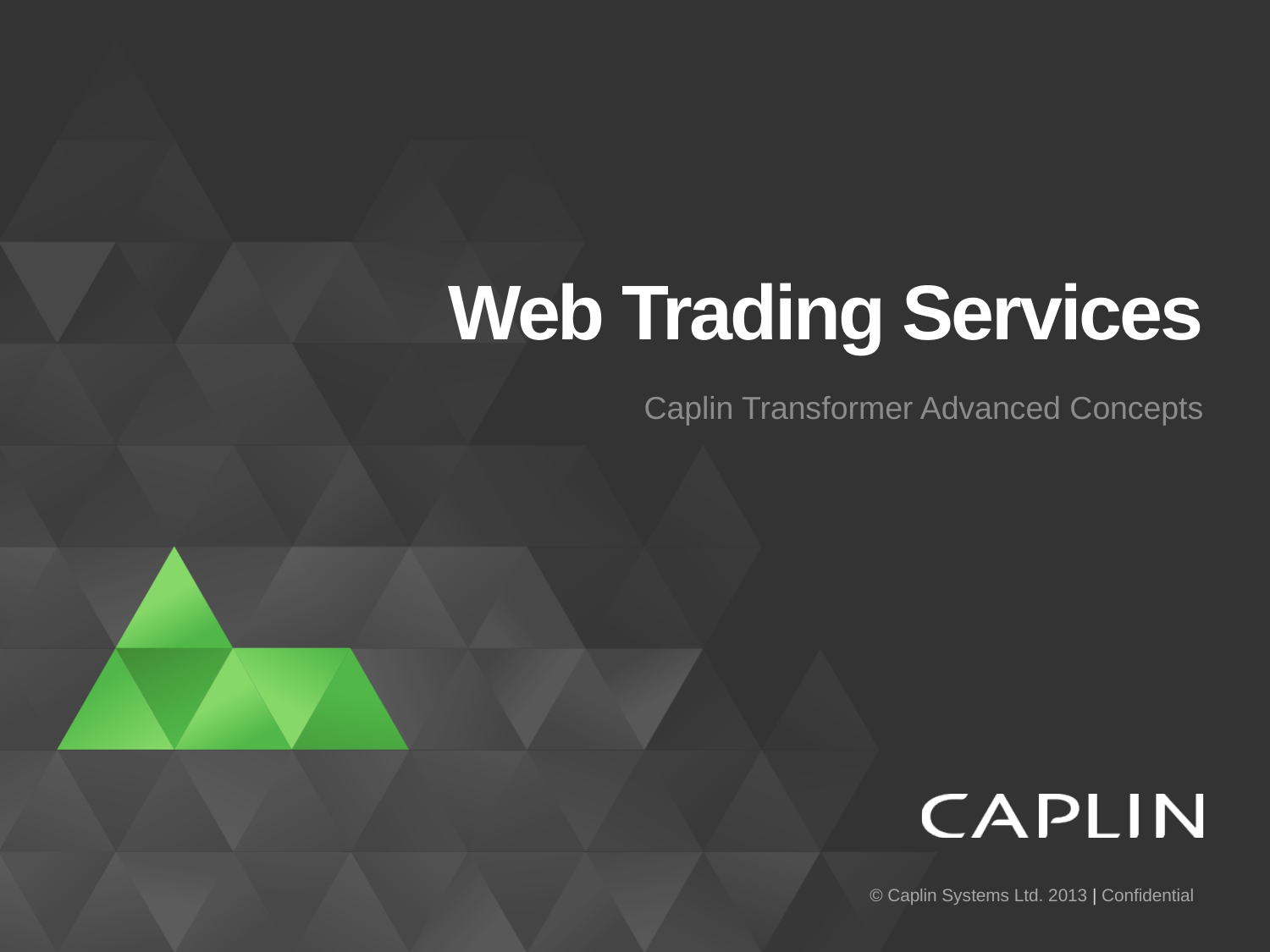

# Web Trading Services
Caplin Transformer Advanced Concepts